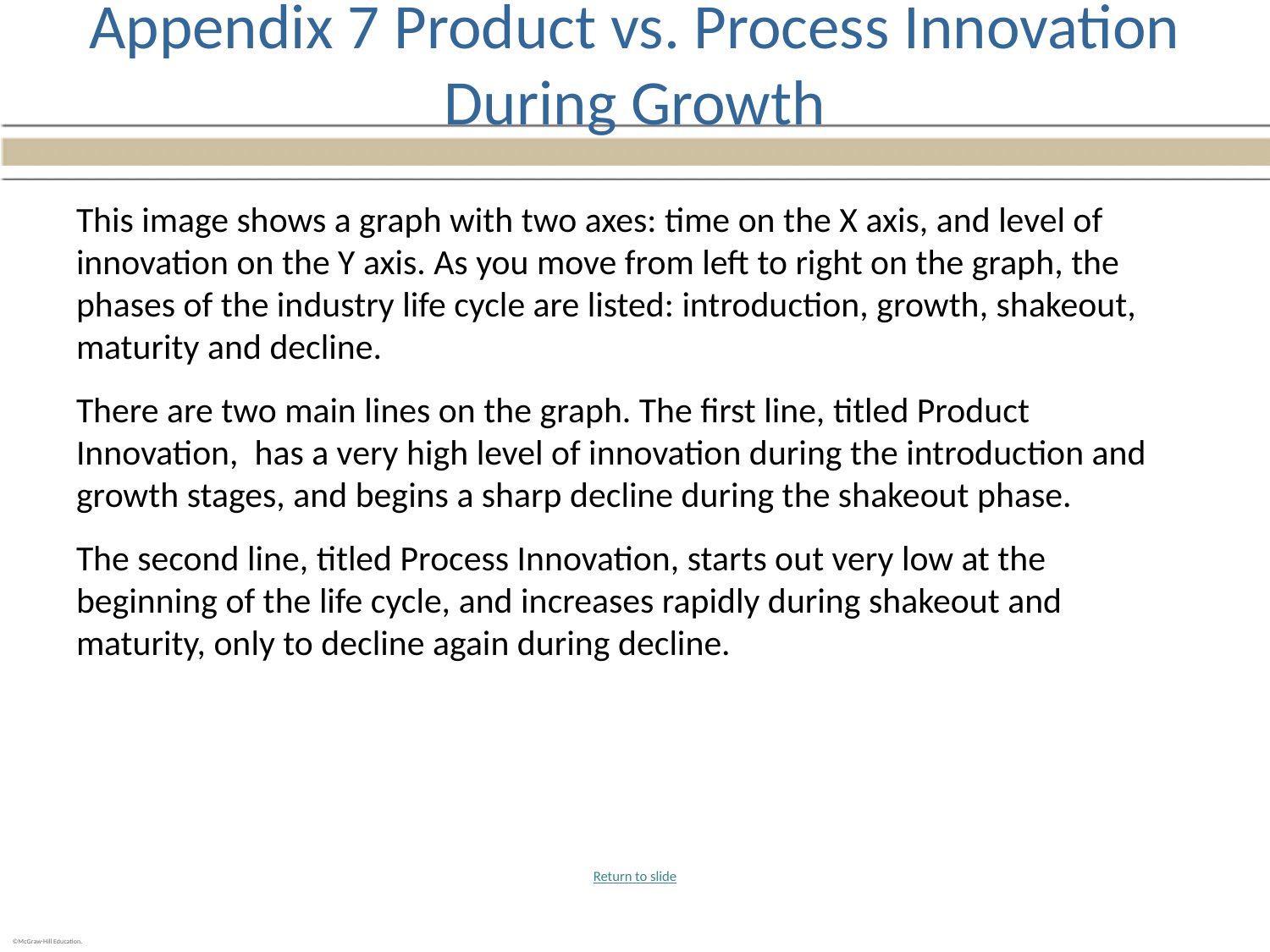

# Appendix 7 Product vs. Process Innovation During Growth
This image shows a graph with two axes: time on the X axis, and level of innovation on the Y axis. As you move from left to right on the graph, the phases of the industry life cycle are listed: introduction, growth, shakeout, maturity and decline.
There are two main lines on the graph. The first line, titled Product Innovation,  has a very high level of innovation during the introduction and growth stages, and begins a sharp decline during the shakeout phase.
The second line, titled Process Innovation, starts out very low at the beginning of the life cycle, and increases rapidly during shakeout and maturity, only to decline again during decline.
Return to slide